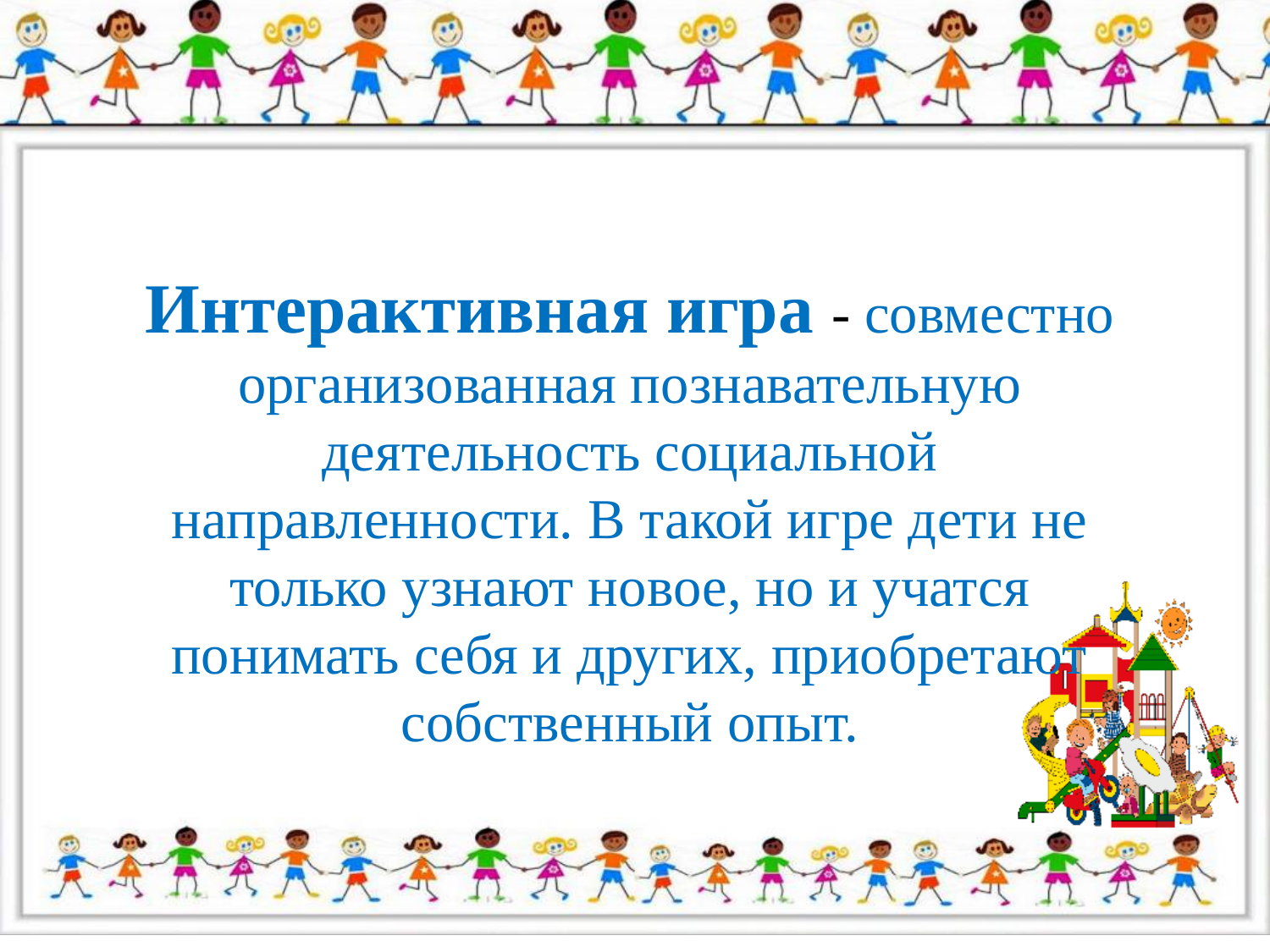

#
Интерактивная игра - совместно организованная познавательную деятельность социальной направленности. В такой игре дети не только узнают новое, но и учатся понимать себя и других, приобретают собственный опыт.